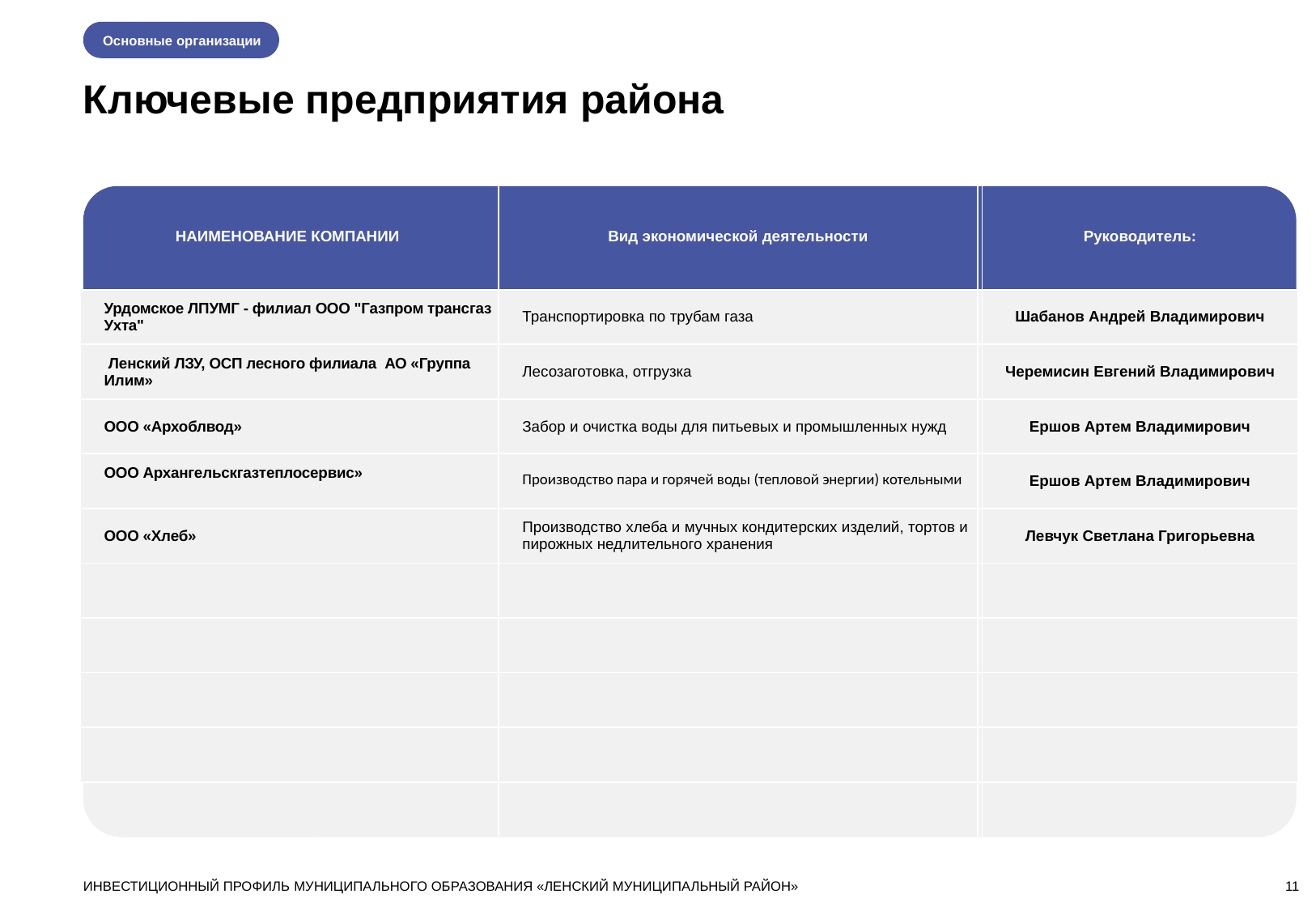

Основные организации
Ключевые предприятия района
| НАИМЕНОВАНИЕ КОМПАНИИ | Вид экономической деятельности |  | Руководитель: |
| --- | --- | --- | --- |
| Урдомское ЛПУМГ - филиал ООО "Газпром трансгаз Ухта" | Транспортировка по трубам газа |  | Шабанов Андрей Владимирович |
| Ленский ЛЗУ, ОСП лесного филиала АО «Группа Илим» | Лесозаготовка, отгрузка |  | Черемисин Евгений Владимирович |
| ООО «Архоблвод» | Забор и очистка воды для питьевых и промышленных нужд |  | Ершов Артем Владимирович |
| ООО Архангельскгазтеплосервис» | Производство пара и горячей воды (тепловой энергии) котельными |  | Ершов Артем Владимирович |
| ООО «Хлеб» | Производство хлеба и мучных кондитерских изделий, тортов и пирожных недлительного хранения |  | Левчук Светлана Григорьевна |
|  |  |  |  |
|  |  |  |  |
|  |  |  |  |
|  |  |  |  |
|  |  |  |  |

ИНВЕСТИЦИОННЫЙ ПРОФИЛЬ МУНИЦИПАЛЬНОГО ОБРАЗОВАНИЯ «ЛЕНСКИЙ МУНИЦИПАЛЬНЫЙ РАЙОН»
11